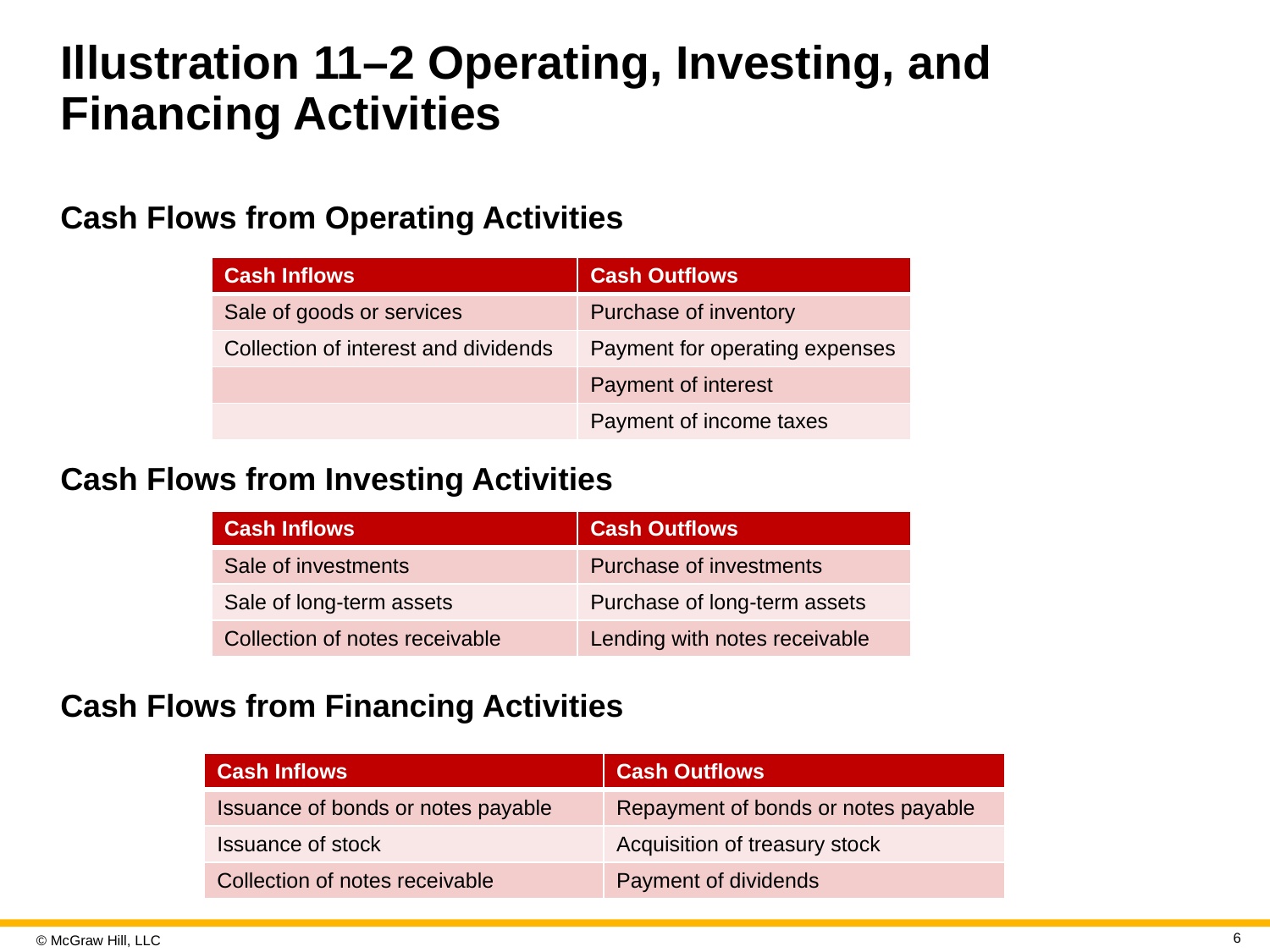

# Illustration 11–2 Operating, Investing, and Financing Activities
Cash Flows from Operating Activities
| Cash Inflows | Cash Outflows |
| --- | --- |
| Sale of goods or services | Purchase of inventory |
| Collection of interest and dividends | Payment for operating expenses |
|  | Payment of interest |
|  | Payment of income taxes |
Cash Flows from Investing Activities
| Cash Inflows | Cash Outflows |
| --- | --- |
| Sale of investments | Purchase of investments |
| Sale of long-term assets | Purchase of long-term assets |
| Collection of notes receivable | Lending with notes receivable |
Cash Flows from Financing Activities
| Cash Inflows | Cash Outflows |
| --- | --- |
| Issuance of bonds or notes payable | Repayment of bonds or notes payable |
| Issuance of stock | Acquisition of treasury stock |
| Collection of notes receivable | Payment of dividends |
6